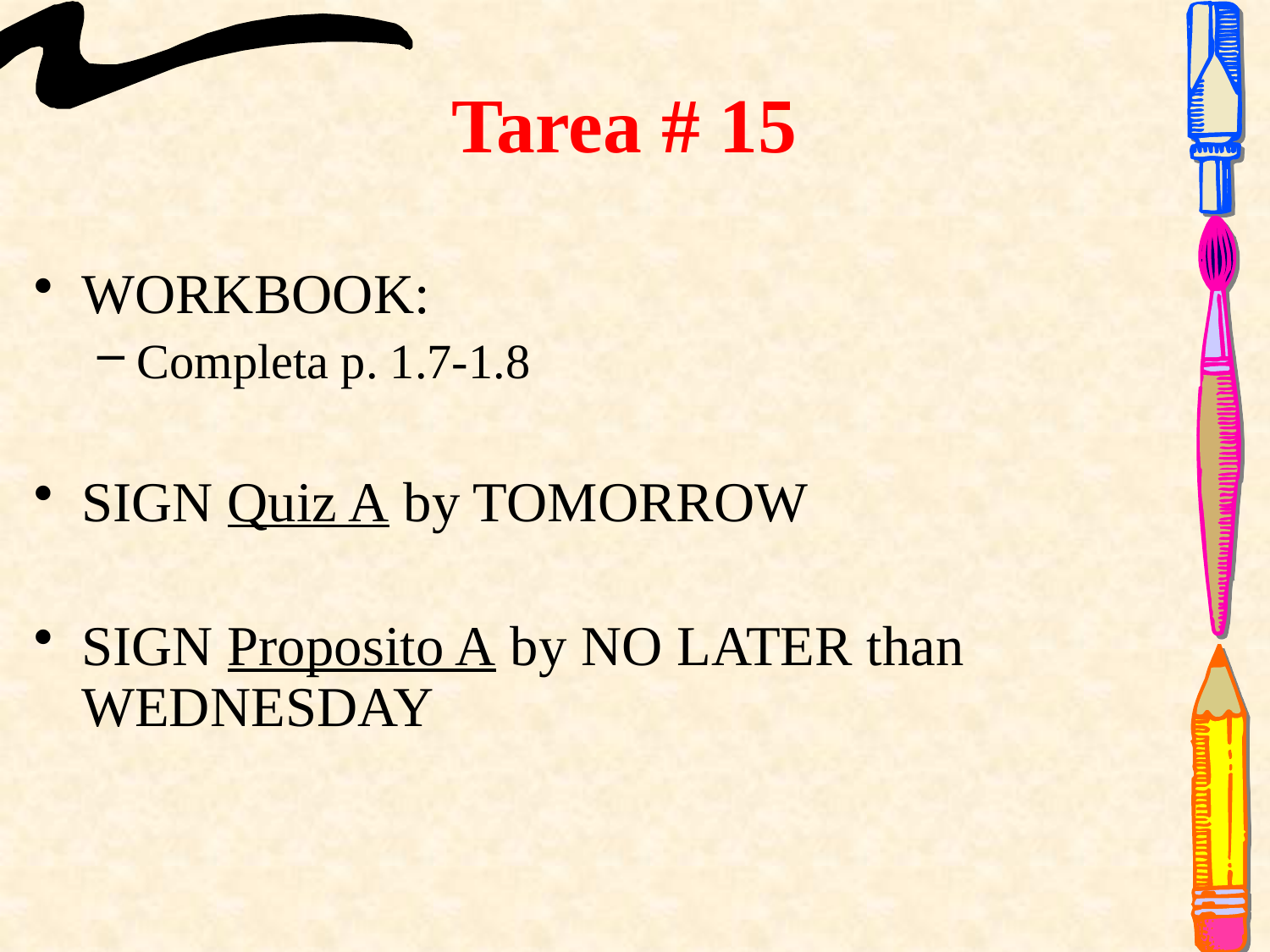

Tarea # 15

WORKBOOK:
Completa p. 1.7-1.8

SIGN Quiz A by TOMORROW

SIGN Proposito A by NO LATER than WEDNESDAY